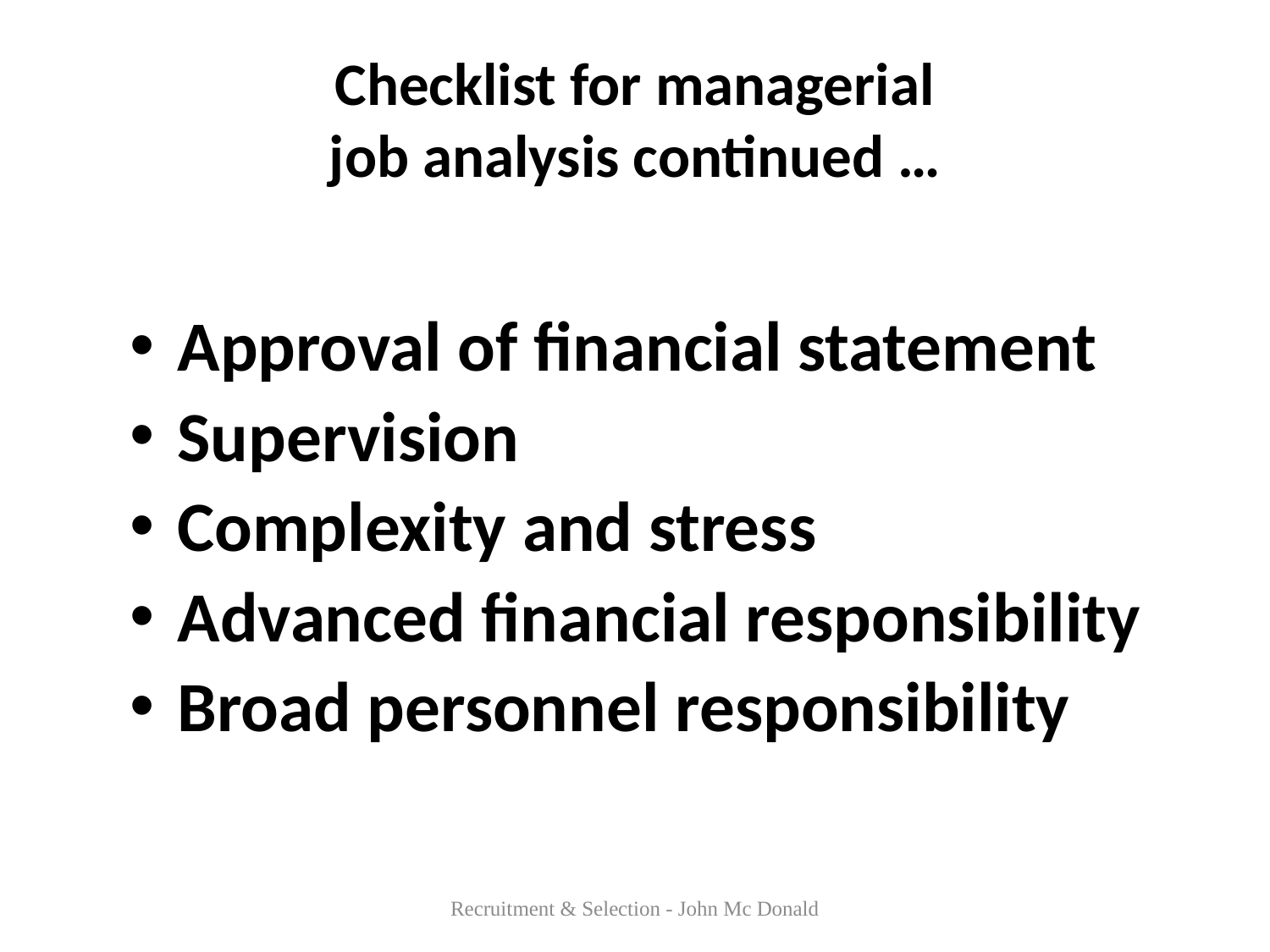

# Checklist for managerial job analysis continued …
Approval of financial statement
Supervision
Complexity and stress
Advanced financial responsibility
Broad personnel responsibility
Recruitment & Selection - John Mc Donald